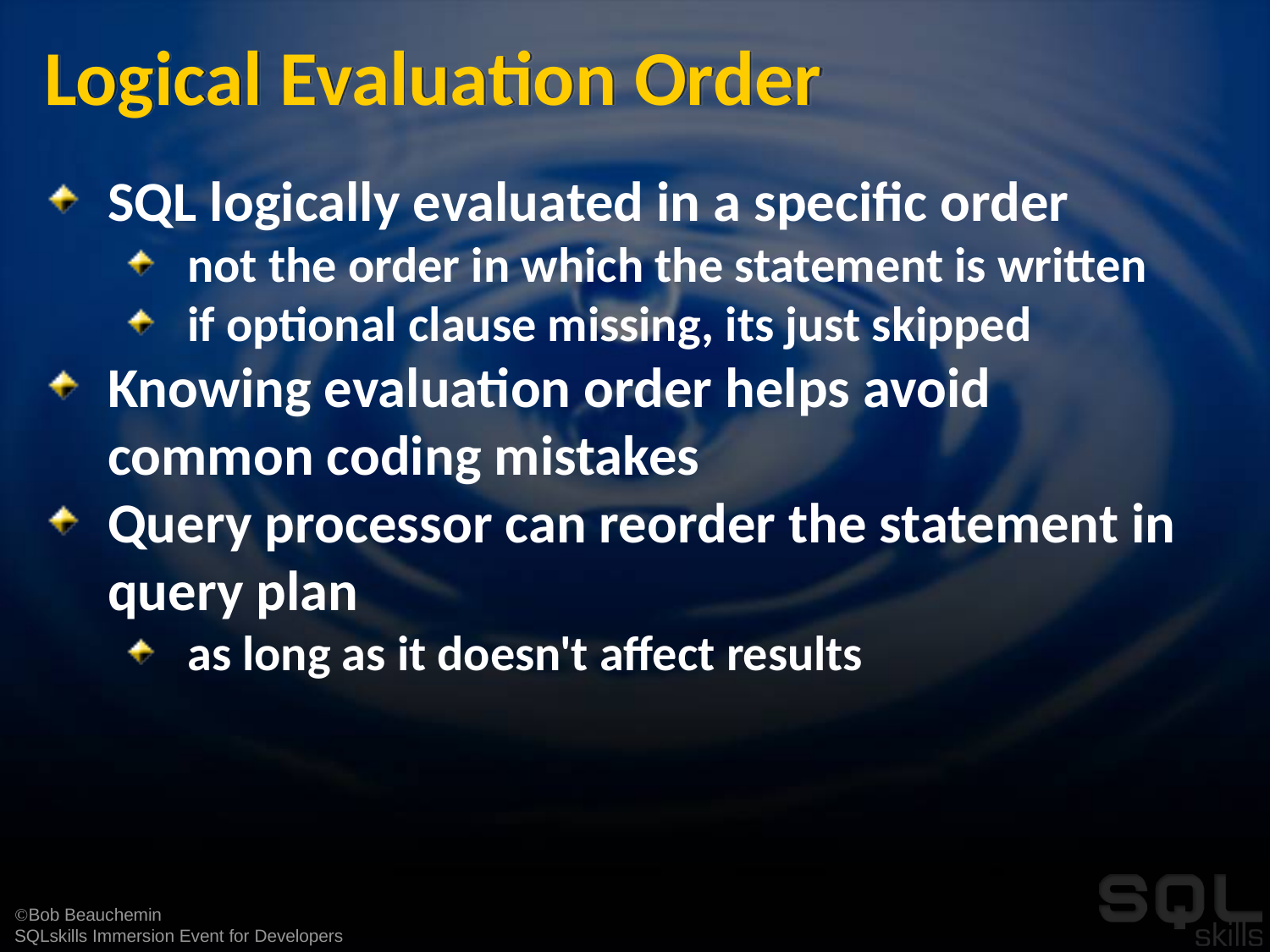

# Logical Evaluation Order
SQL logically evaluated in a specific order
not the order in which the statement is written
if optional clause missing, its just skipped
Knowing evaluation order helps avoid common coding mistakes
Query processor can reorder the statement in query plan
as long as it doesn't affect results